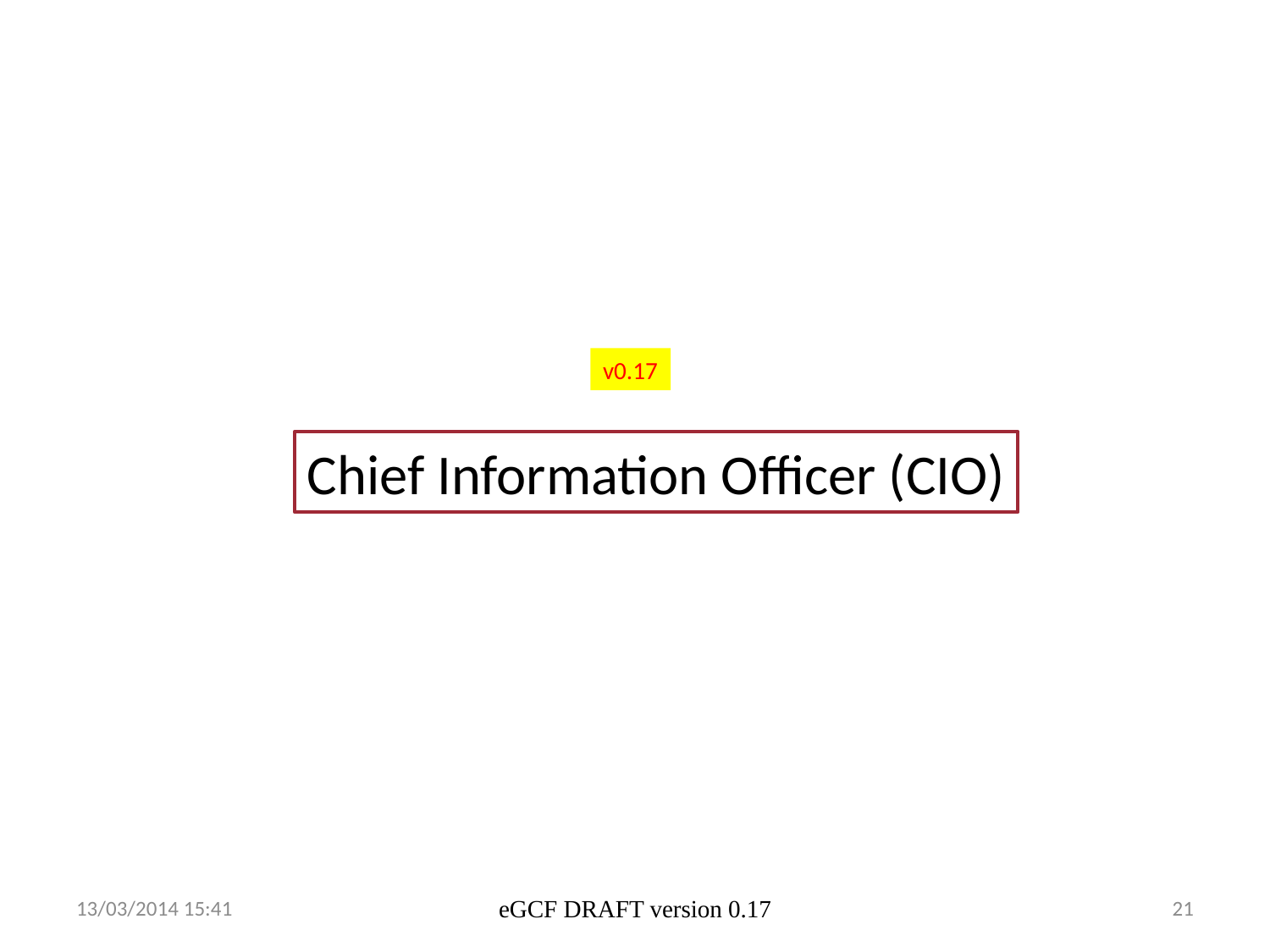

v0.17
Chief Information Officer (CIO)
13/03/2014 15:41
eGCF DRAFT version 0.17
21